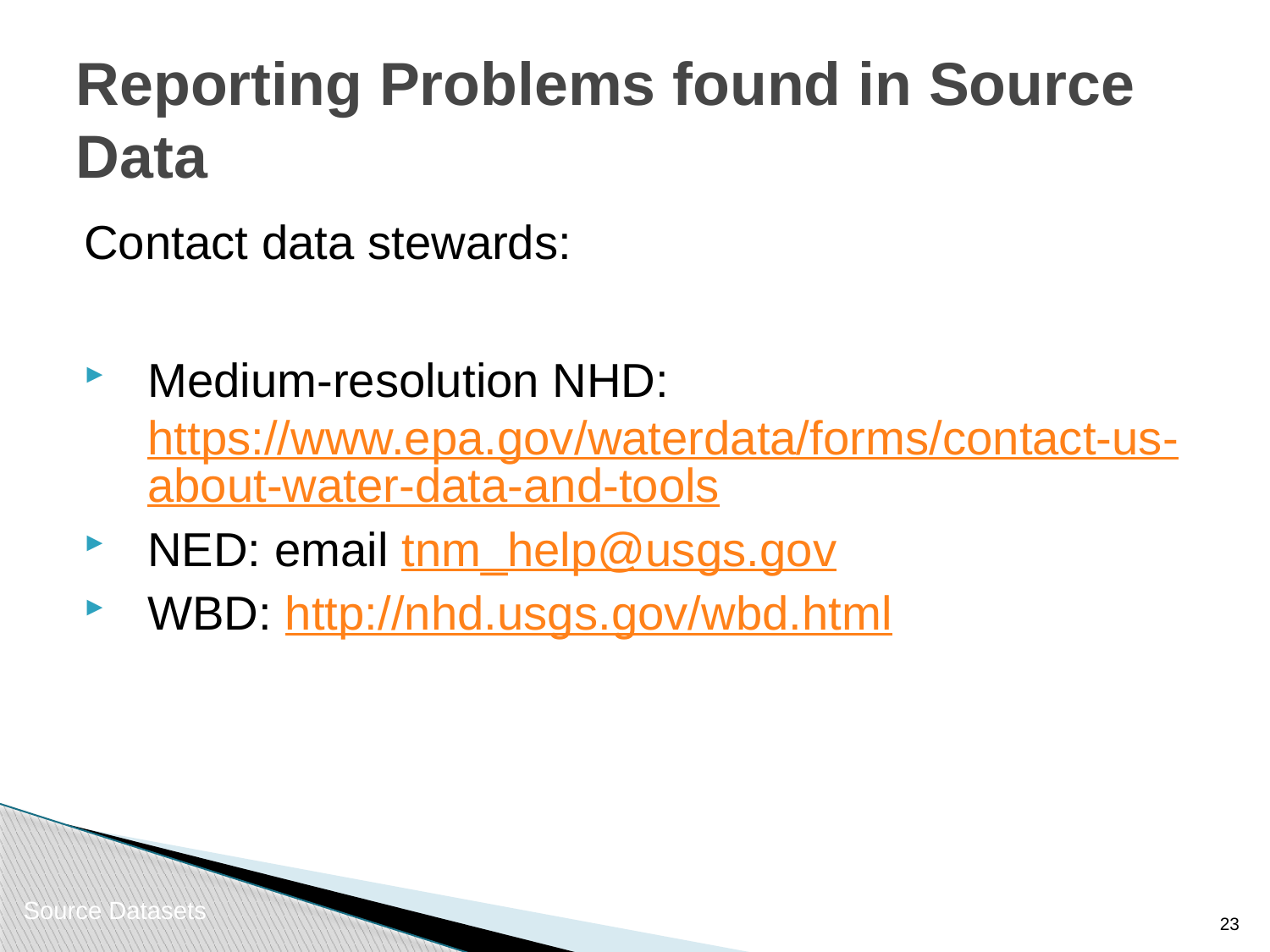

# Reporting Problems found in Source Data
Contact data stewards:

Medium-resolution NHD: https://www.epa.gov/waterdata/forms/contact-us-about-water-data-and-tools
NED: email tnm_help@usgs.gov
WBD: http://nhd.usgs.gov/wbd.html

Source Datasets
23